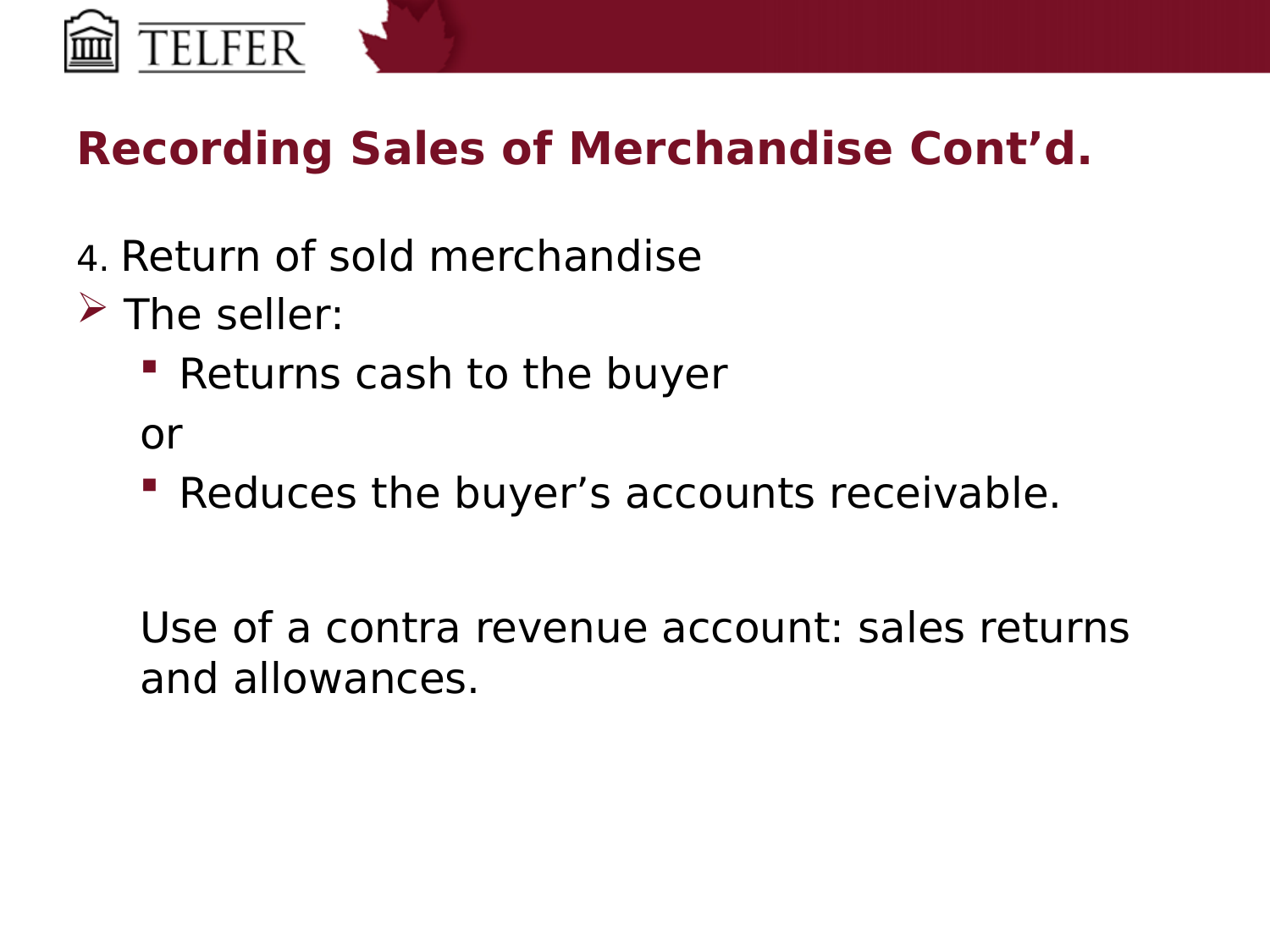

# Recording Sales of Merchandise Cont’d.
4. Return of sold merchandise
The seller:
Returns cash to the buyer
or
Reduces the buyer’s accounts receivable.

Use of a contra revenue account: sales returns and allowances.